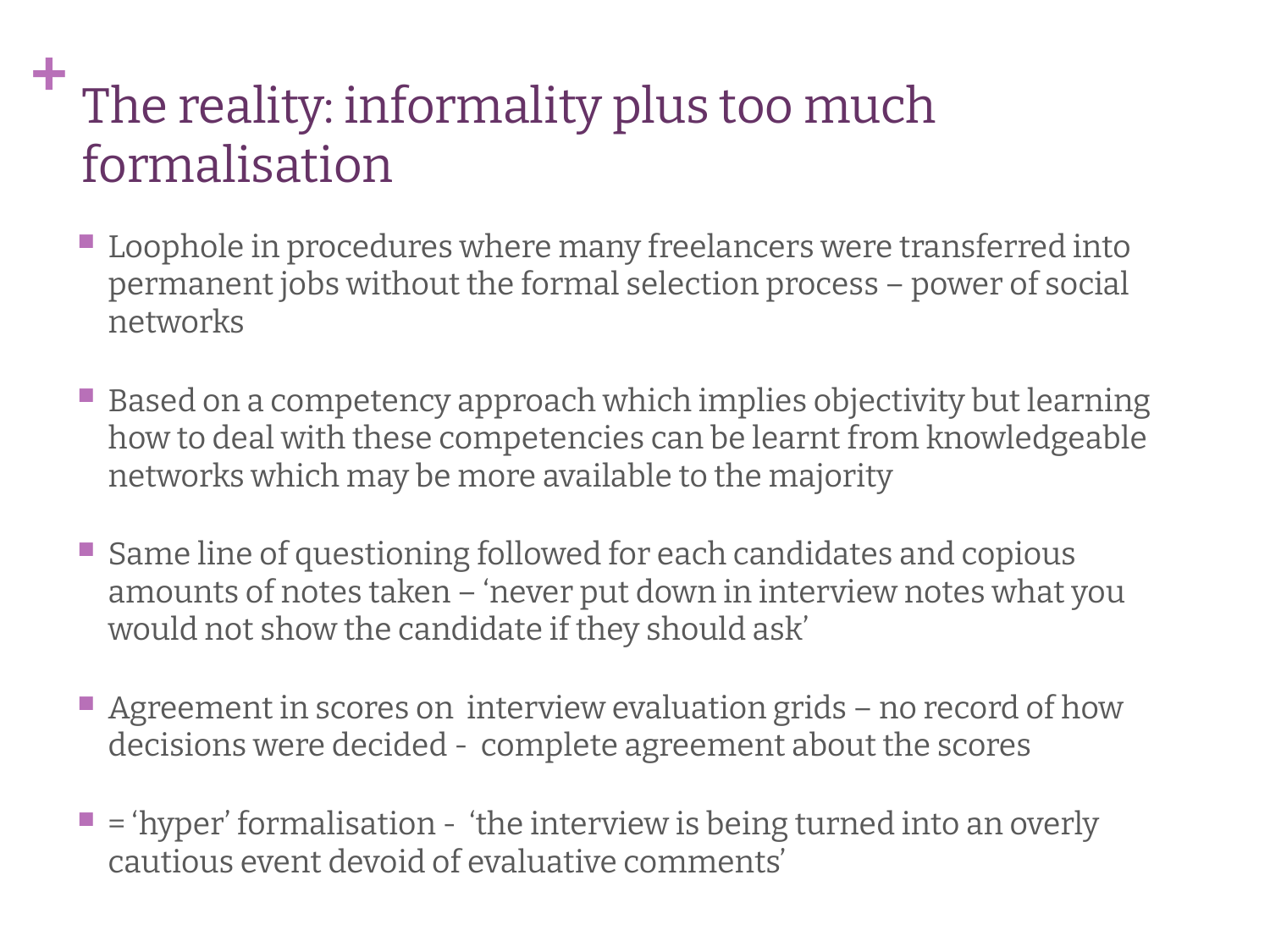

# The reality: informality plus too much formalisation
Loophole in procedures where many freelancers were transferred into permanent jobs without the formal selection process – power of social networks
Based on a competency approach which implies objectivity but learning how to deal with these competencies can be learnt from knowledgeable networks which may be more available to the majority
Same line of questioning followed for each candidates and copious amounts of notes taken – ‘never put down in interview notes what you would not show the candidate if they should ask’
Agreement in scores on  interview evaluation grids – no record of how decisions were decided -  complete agreement about the scores
= ‘hyper’ formalisation -  ‘the interview is being turned into an overly cautious event devoid of evaluative comments’